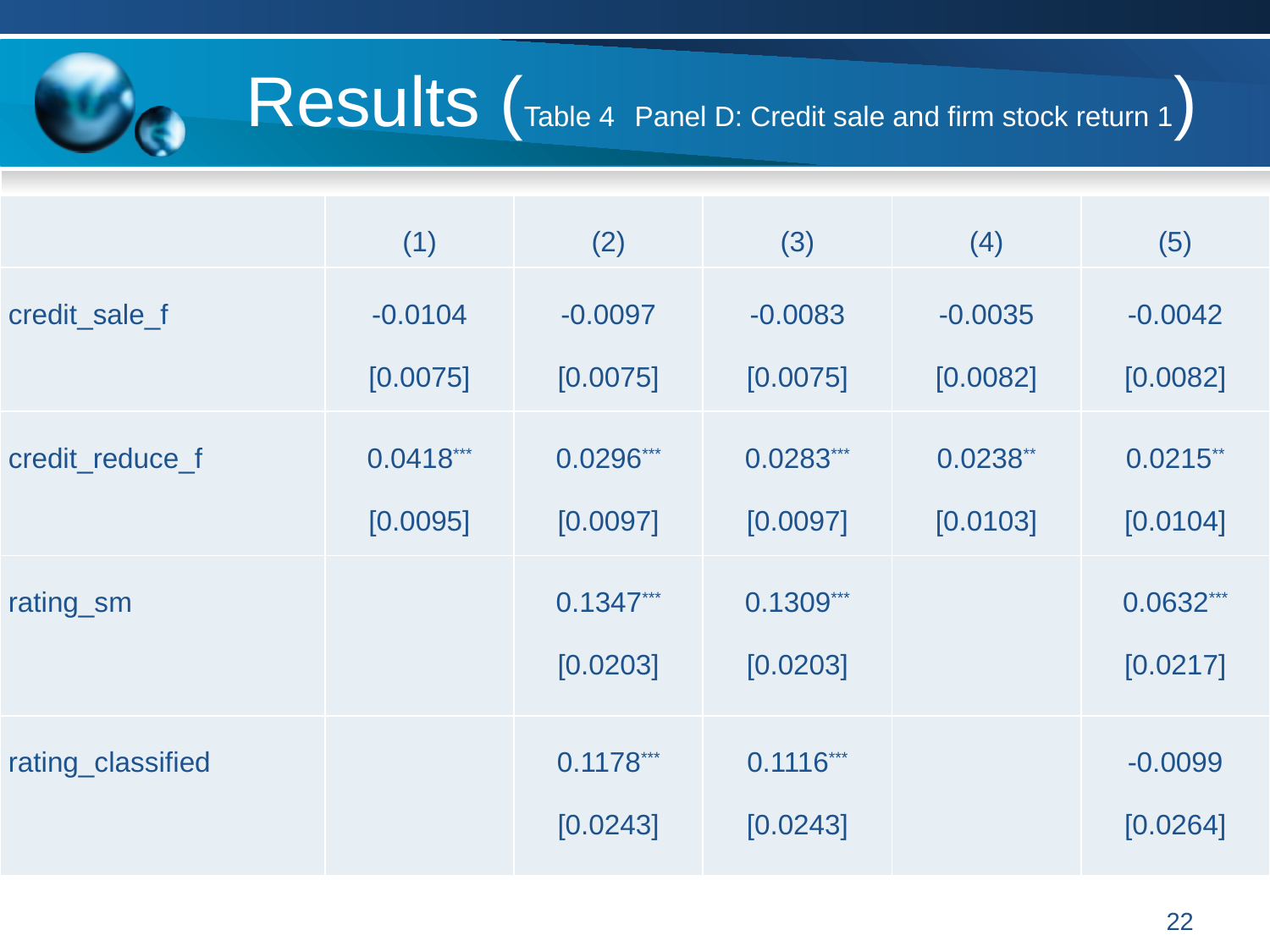

# Results (Table 4 Panel D: Credit sale and firm stock return 1)
|  | (1) | (2) | (3) | (4) | (5) |
| --- | --- | --- | --- | --- | --- |
| credit\_sale\_f | -0.0104 [0.0075] | -0.0097 [0.0075] | -0.0083 [0.0075] | -0.0035 [0.0082] | -0.0042 [0.0082] |
| credit\_reduce\_f | 0.0418\*\*\* [0.0095] | 0.0296\*\*\* [0.0097] | 0.0283\*\*\* [0.0097] | 0.0238\*\* [0.0103] | 0.0215\*\* [0.0104] |
| rating\_sm |  | 0.1347\*\*\* [0.0203] | 0.1309\*\*\* [0.0203] |  | 0.0632\*\*\* [0.0217] |
| rating\_classified |  | 0.1178\*\*\* [0.0243] | 0.1116\*\*\* [0.0243] |  | -0.0099 [0.0264] |
22